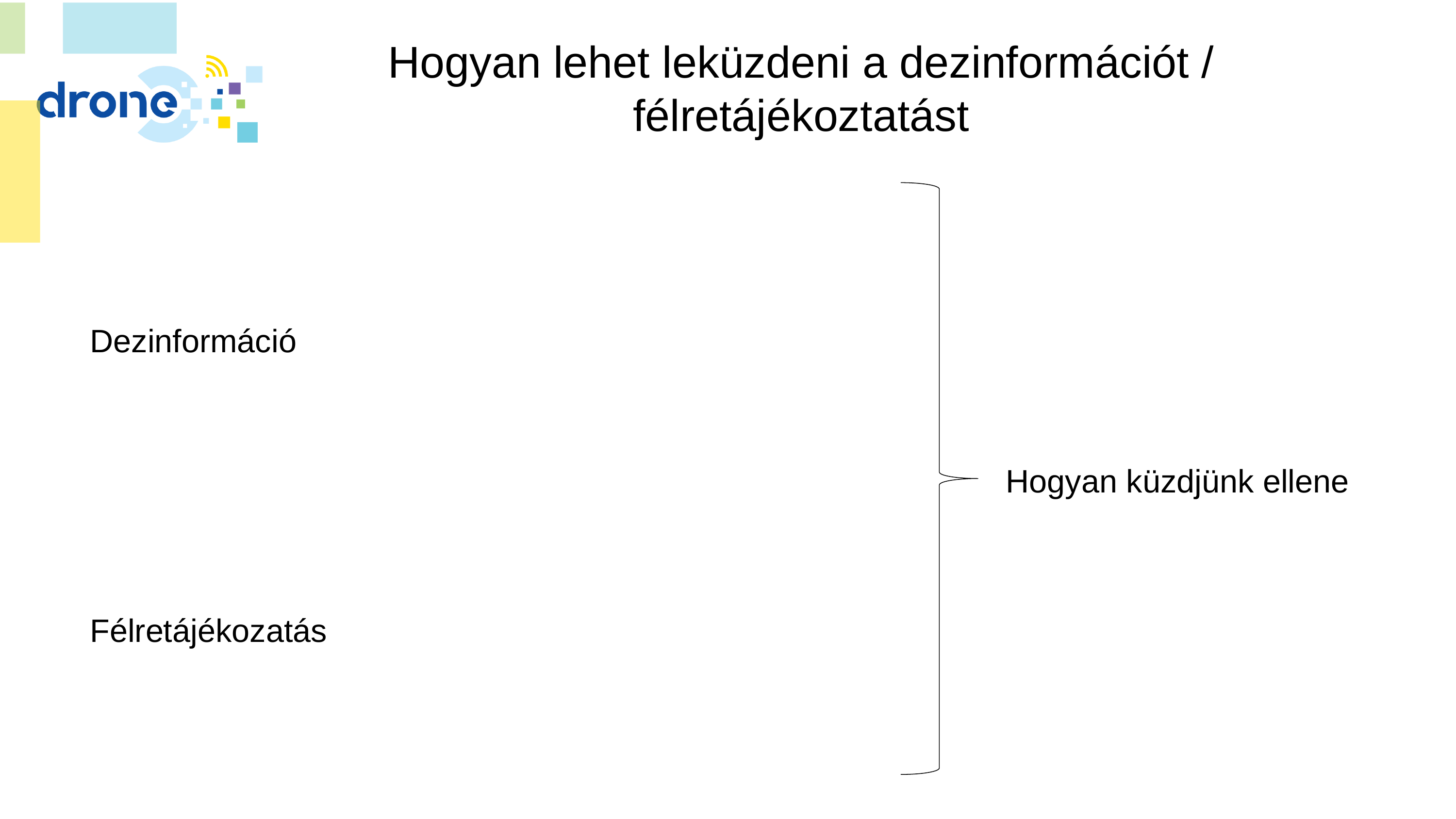

Hogyan lehet leküzdeni a dezinformációt / félretájékoztatást

Dezinformáció

Félretájékozatás

Hogyan küzdjünk ellene